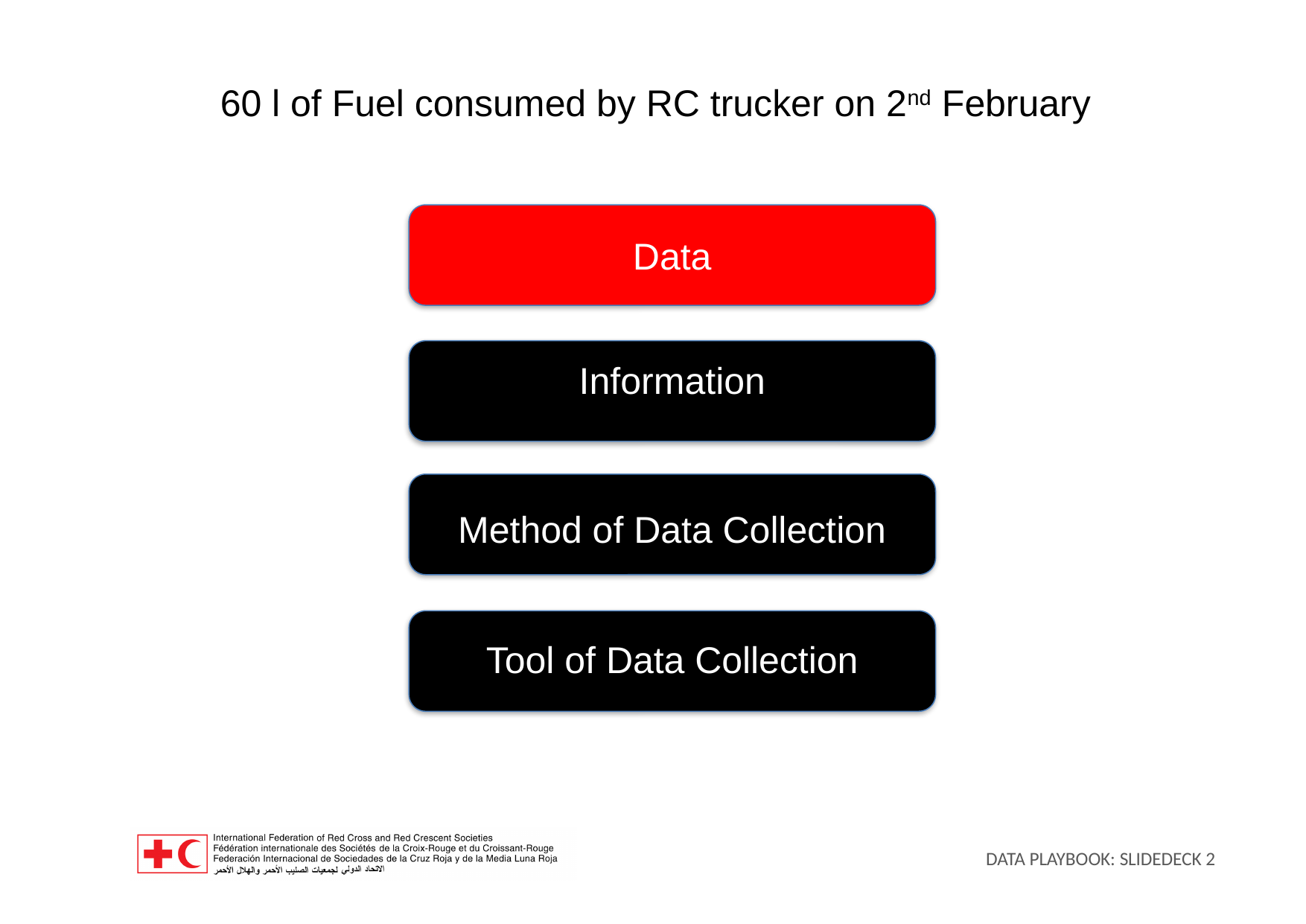

60 l of Fuel consumed by RC trucker on 2nd February

Data

Information

Method of Data Collection

Tool of Data Collection